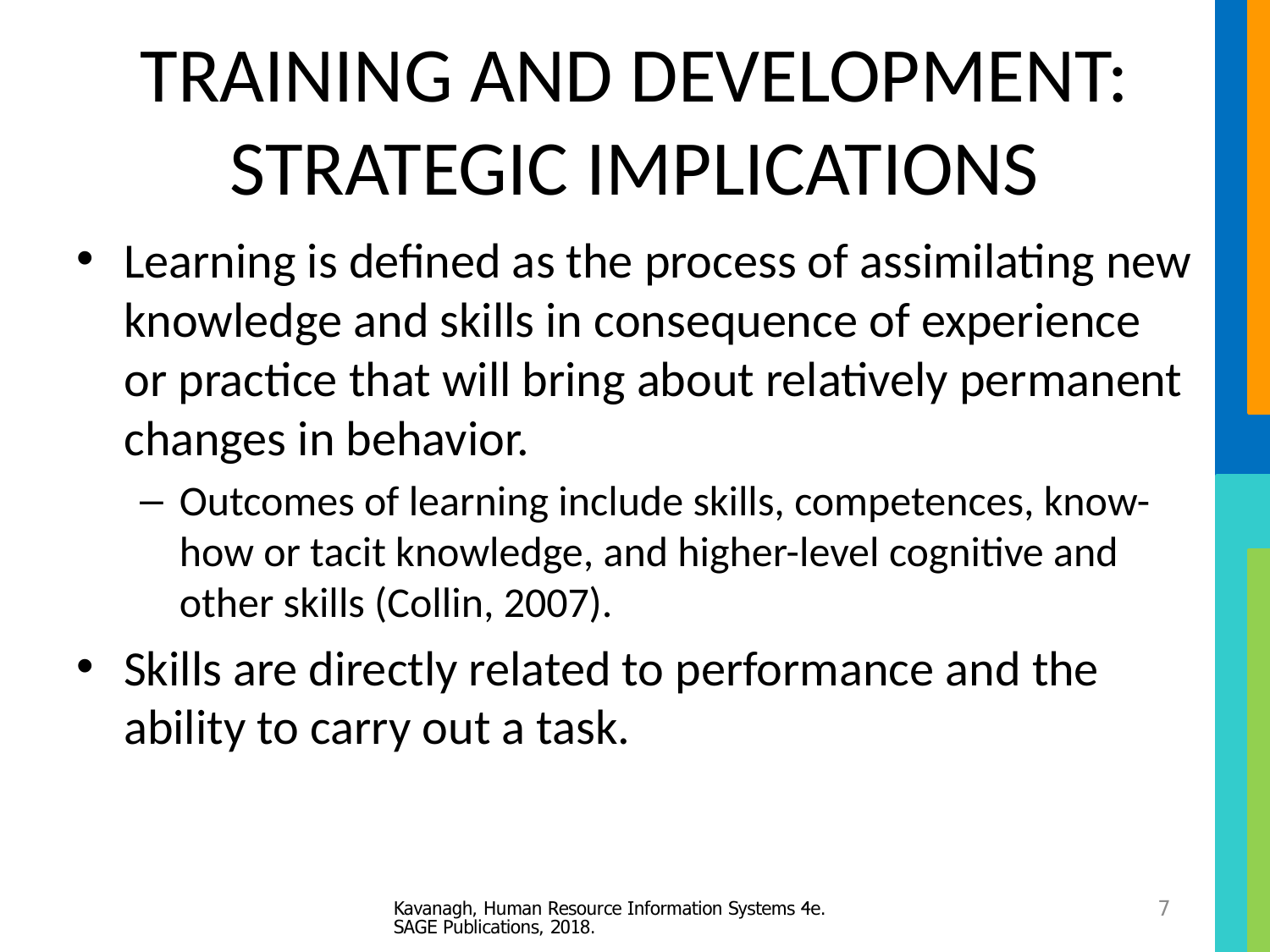

# TRAINING AND DEVELOPMENT: STRATEGIC IMPLICATIONS
Learning is defined as the process of assimilating new knowledge and skills in consequence of experience or practice that will bring about relatively permanent changes in behavior.
Outcomes of learning include skills, competences, know-how or tacit knowledge, and higher-level cognitive and other skills (Collin, 2007).
Skills are directly related to performance and the ability to carry out a task.
Kavanagh, Human Resource Information Systems 4e. SAGE Publications, 2018.
7